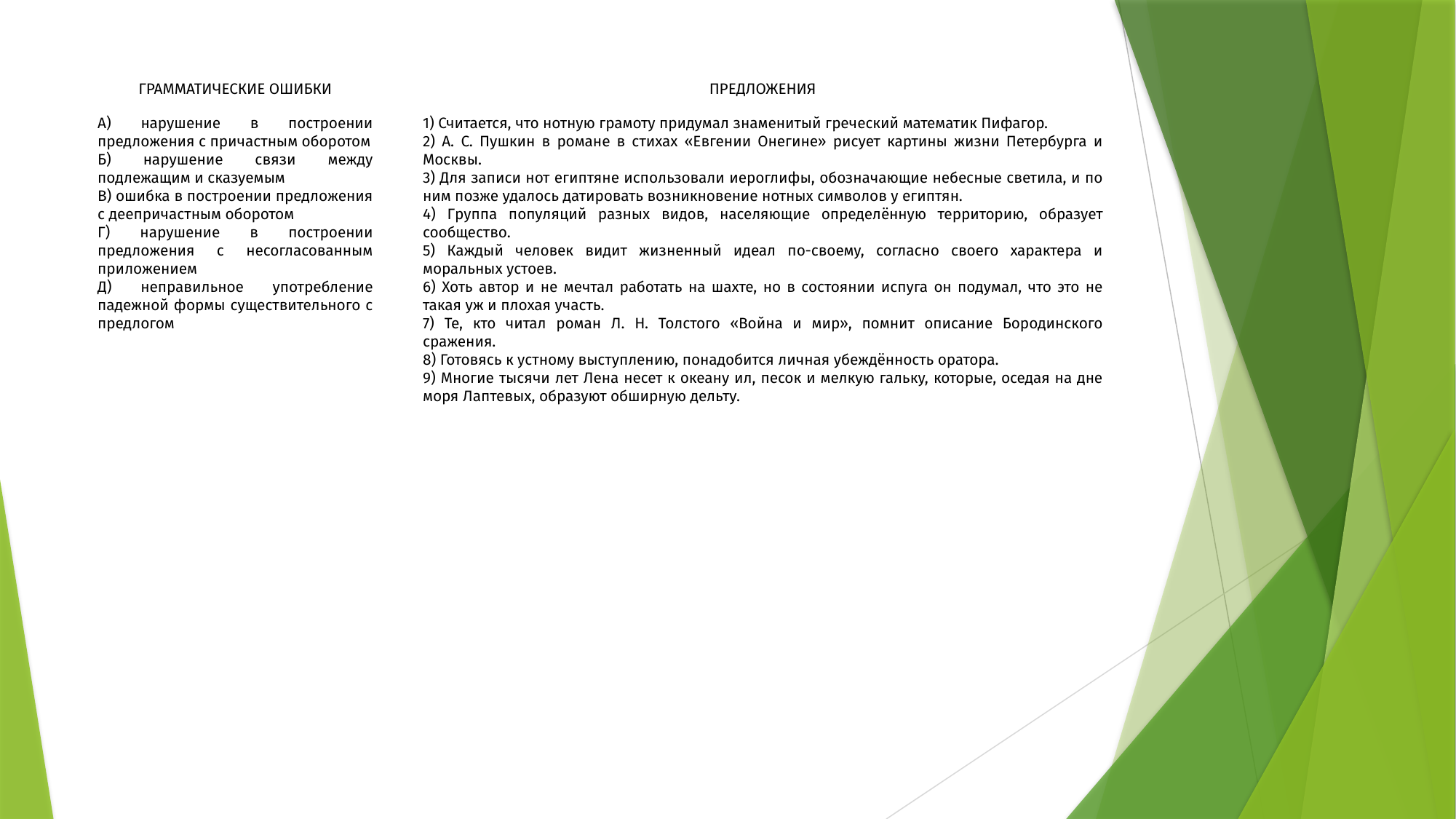

| ГРАММАТИЧЕСКИЕ ОШИБКИ |  | ПРЕДЛОЖЕНИЯ |
| --- | --- | --- |
| А) нарушение в построении предложения с причастным оборотом Б) нарушение связи между подлежащим и сказуемым В) ошибка в построении предложения с деепричастным оборотом Г) нарушение в построении предложения с несогласованным приложением Д) неправильное употребление падежной формы существительного с предлогом |  | 1) Считается, что нотную грамоту придумал знаменитый греческий математик Пифагор. 2) А. С. Пушкин в романе в стихах «Евгении Онегине» рисует картины жизни Петербурга и Москвы. 3) Для записи нот египтяне использовали иероглифы, обозначающие небесные светила, и по ним позже удалось датировать возникновение нотных символов у египтян. 4) Группа популяций разных видов, населяющие определённую территорию, образует сообщество. 5) Каждый человек видит жизненный идеал по-своему, согласно своего характера и моральных устоев. 6) Хоть автор и не мечтал работать на шахте, но в состоянии испуга он подумал, что это не такая уж и плохая участь. 7) Те, кто читал роман Л. Н. Толстого «Война и мир», помнит описание Бородинского сражения. 8) Готовясь к устному выступлению, понадобится личная убеждённость оратора. 9) Многие тысячи лет Лена несет к океану ил, песок и мелкую гальку, которые, оседая на дне моря Лаптевых, образуют обширную дельту. |